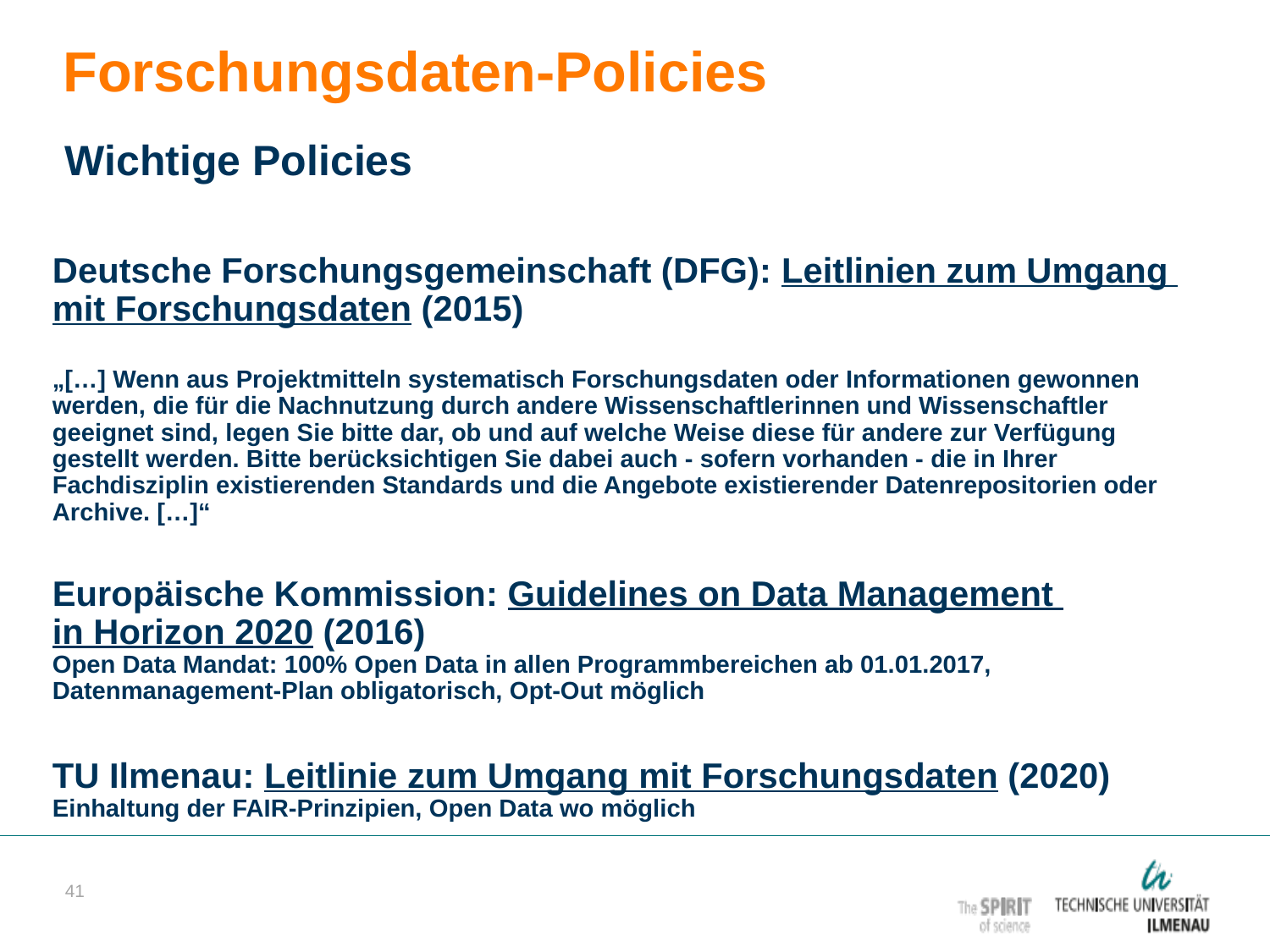

Forschungsdaten-Policies
Wichtige Policies

Deutsche Forschungsgemeinschaft (DFG): Leitlinien zum Umgang mit Forschungsdaten (2015)

„[…] Wenn aus Projektmitteln systematisch Forschungsdaten oder Informationen gewonnen werden, die für die Nachnutzung durch andere Wissenschaftlerinnen und Wissenschaftler geeignet sind, legen Sie bitte dar, ob und auf welche Weise diese für andere zur Verfügung gestellt werden. Bitte berücksichtigen Sie dabei auch - sofern vorhanden - die in Ihrer Fachdisziplin existierenden Standards und die Angebote existierender Datenrepositorien oder Archive. […]“

Europäische Kommission: Guidelines on Data Management in Horizon 2020 (2016)
Open Data Mandat: 100% Open Data in allen Programmbereichen ab 01.01.2017, Datenmanagement-Plan obligatorisch, Opt-Out möglich

TU Ilmenau: Leitlinie zum Umgang mit Forschungsdaten (2020)
Einhaltung der FAIR-Prinzipien, Open Data wo möglich

41